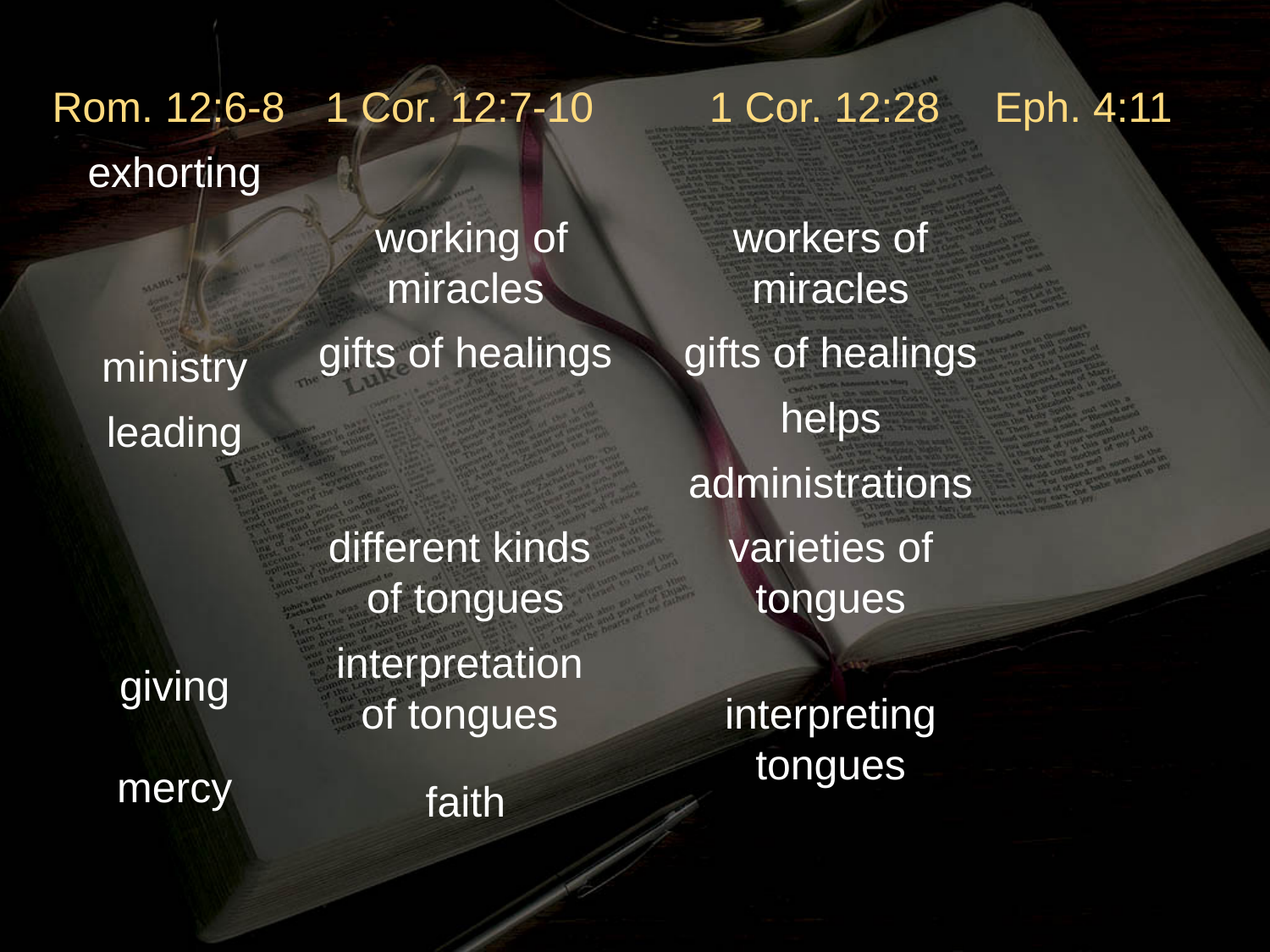

Rom. 12:6-8
exhorting

ministry
leading

giving

mercy

1 Cor. 12:7-10

 working of miracles
gifts of healings

different kinds
of tongues
interpretation
of tongues
faith
1 Cor. 12:28

workers of miracles
gifts of healings
helps
administrations
varieties of tongues

interpreting tongues

Eph. 4:11